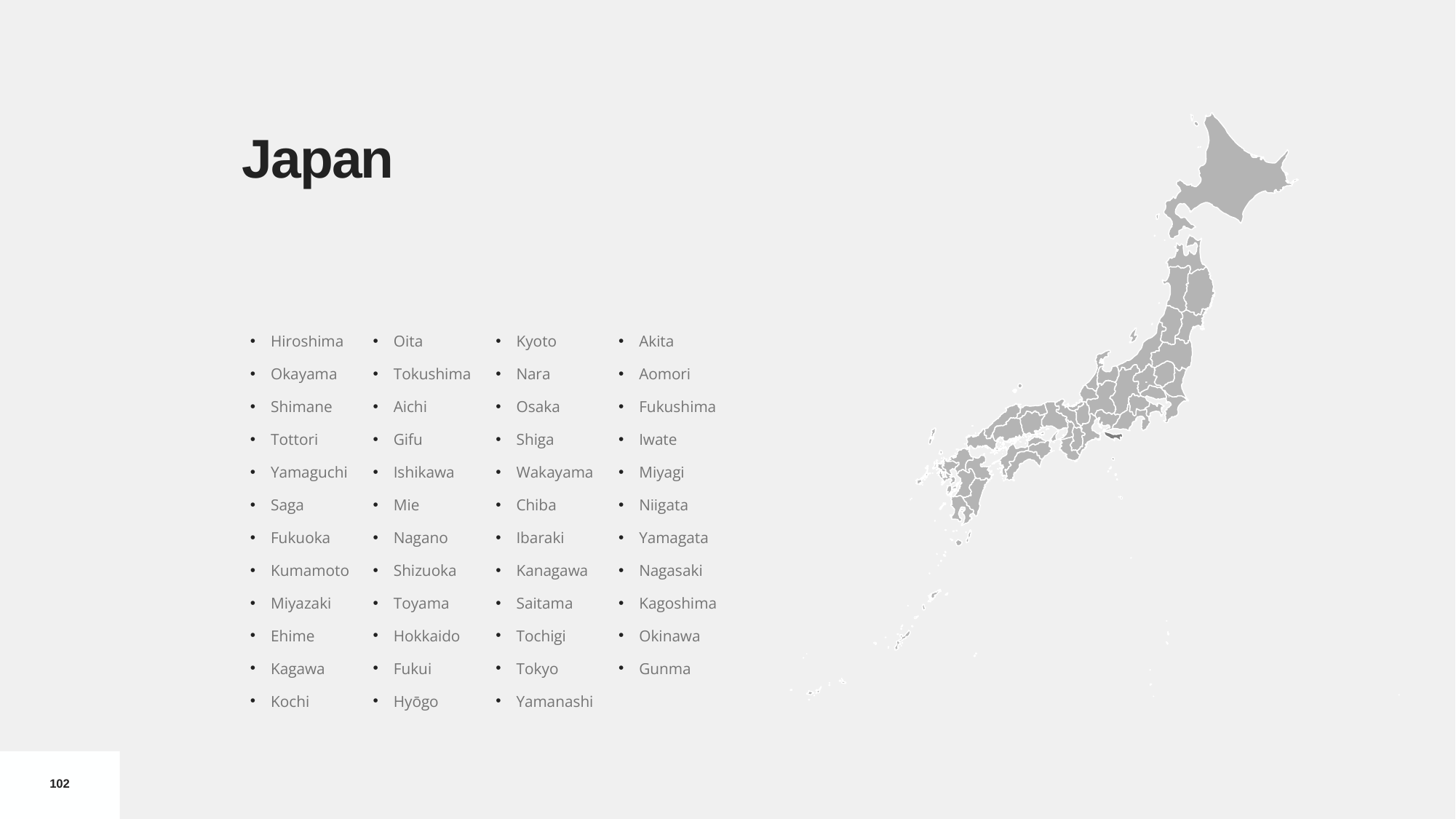

# Japan
Hiroshima
Okayama
Shimane
Tottori
Yamaguchi
Saga
Fukuoka
Kumamoto
Miyazaki
Ehime
Kagawa
Kochi
Oita
Tokushima
Aichi
Gifu
Ishikawa
Mie
Nagano
Shizuoka
Toyama
Hokkaido
Fukui
Hyōgo
Kyoto
Nara
Osaka
Shiga
Wakayama
Chiba
Ibaraki
Kanagawa
Saitama
Tochigi
Tokyo
Yamanashi
Akita
Aomori
Fukushima
Iwate
Miyagi
Niigata
Yamagata
Nagasaki
Kagoshima
Okinawa
Gunma